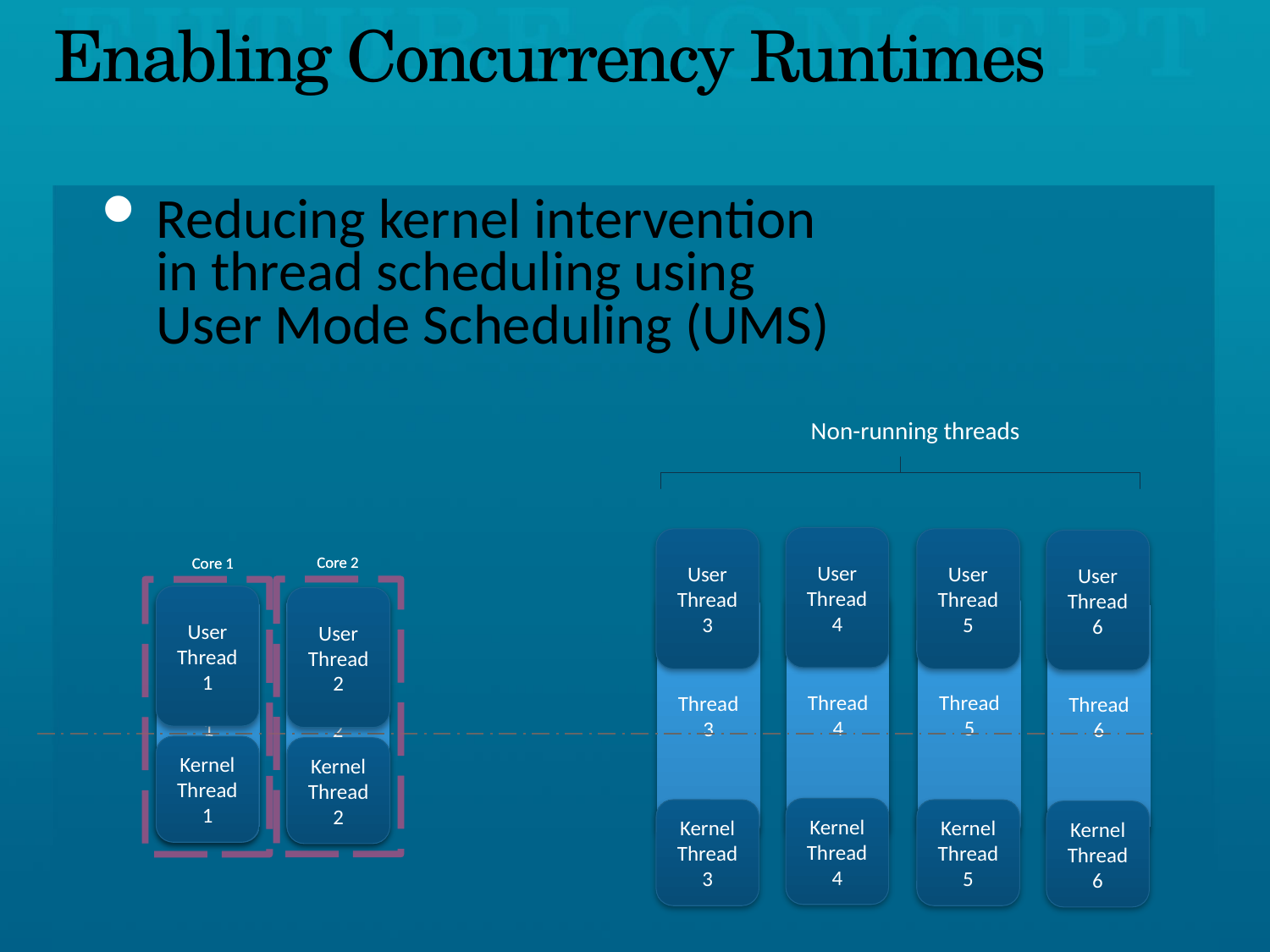

# Enabling Concurrency Runtimes
Reducing kernel intervention
in thread scheduling using
User Mode Scheduling (UMS)

Non-running threads
User
Thread
4
User
Thread
3
User
Thread
5
User
Thread
6
Core 2
Core 2
Core 1
Core 1

User
Thread
1
User
Thread
2
Thread
4
Thread
5
Thread
1
Thread
3
Thread
2
Thread
6
Kernel
Thread
1
Kernel
Thread
2
Kernel
Thread
4
Kernel
Thread
3
Kernel
Thread
5
Kernel
Thread
6